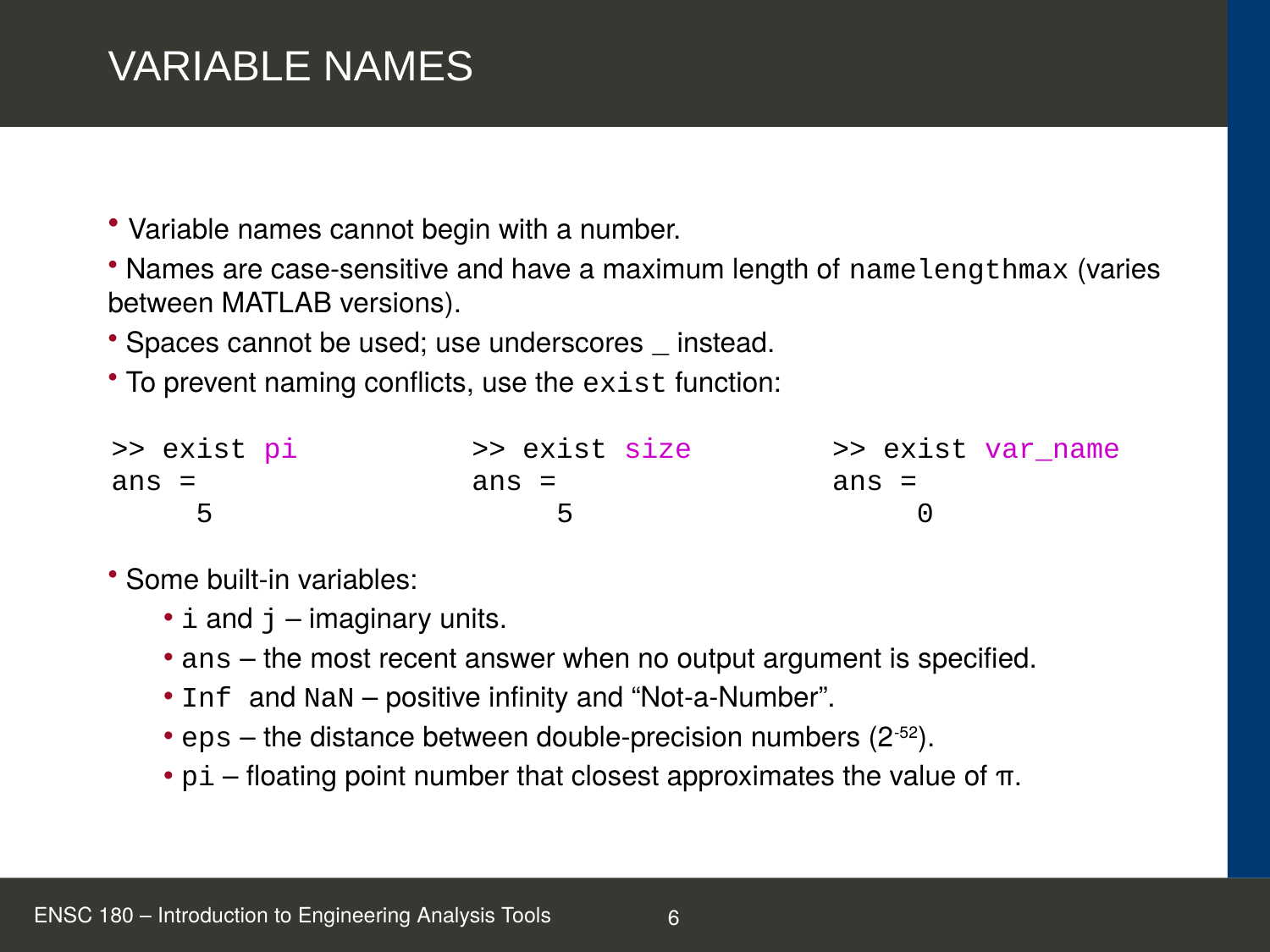

# VARIABLE NAMES
 Variable names cannot begin with a number.
 Names are case-sensitive and have a maximum length of namelengthmax (varies between MATLAB versions).
 Spaces cannot be used; use underscores _ instead.
 To prevent naming conflicts, use the exist function:

 Some built-in variables:
 i and j – imaginary units.
 ans – the most recent answer when no output argument is specified.
 Inf and NaN – positive infinity and “Not-a-Number”.
 eps – the distance between double-precision numbers (2-52).
 pi – floating point number that closest approximates the value of π.

| >> exist pi ans = 5 | >> exist size ans = 5 | >> exist var\_name ans = 0 |
| --- | --- | --- |
ENSC 180 – Introduction to Engineering Analysis Tools